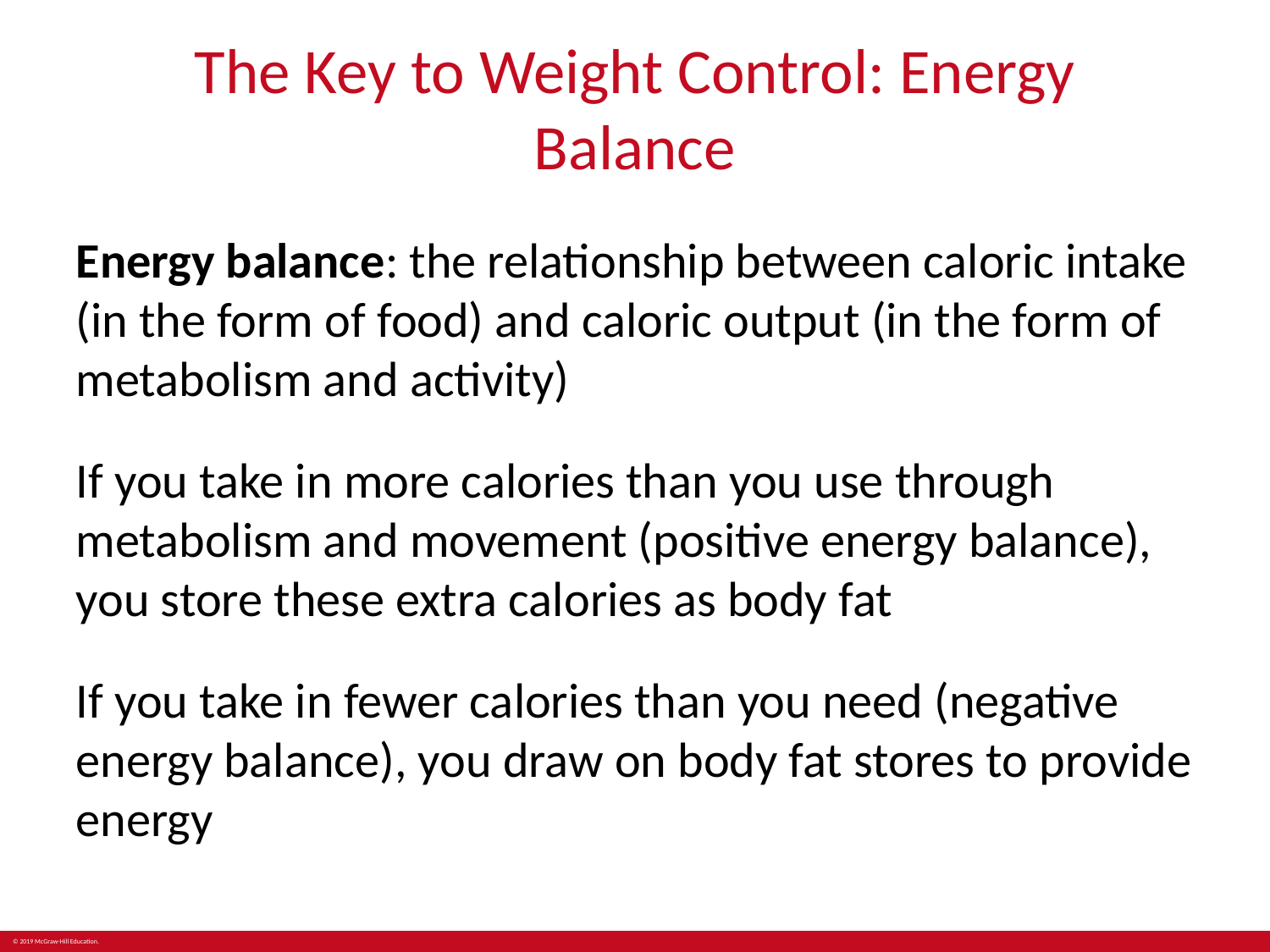

# The Key to Weight Control: Energy Balance
Energy balance: the relationship between caloric intake (in the form of food) and caloric output (in the form of metabolism and activity)
If you take in more calories than you use through metabolism and movement (positive energy balance), you store these extra calories as body fat
If you take in fewer calories than you need (negative energy balance), you draw on body fat stores to provide energy